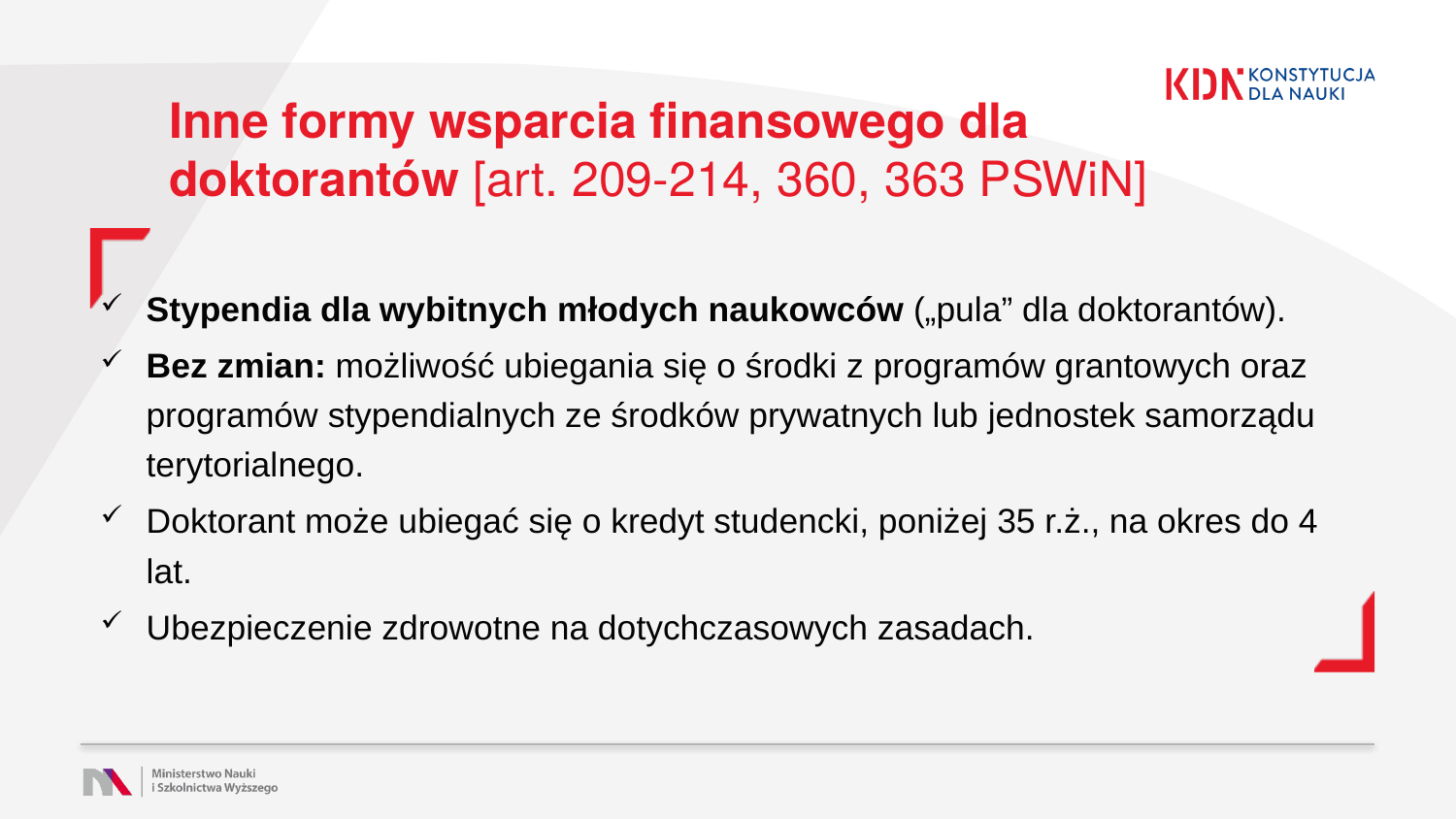

# Inne formy wsparcia finansowego dla doktorantów [art. 209-214, 360, 363 PSWiN]

Stypendia dla wybitnych młodych naukowców („pula” dla doktorantów).
Bez zmian: możliwość ubiegania się o środki z programów grantowych oraz programów stypendialnych ze środków prywatnych lub jednostek samorządu terytorialnego.
Doktorant może ubiegać się o kredyt studencki, poniżej 35 r.ż., na okres do 4 lat.
Ubezpieczenie zdrowotne na dotychczasowych zasadach.